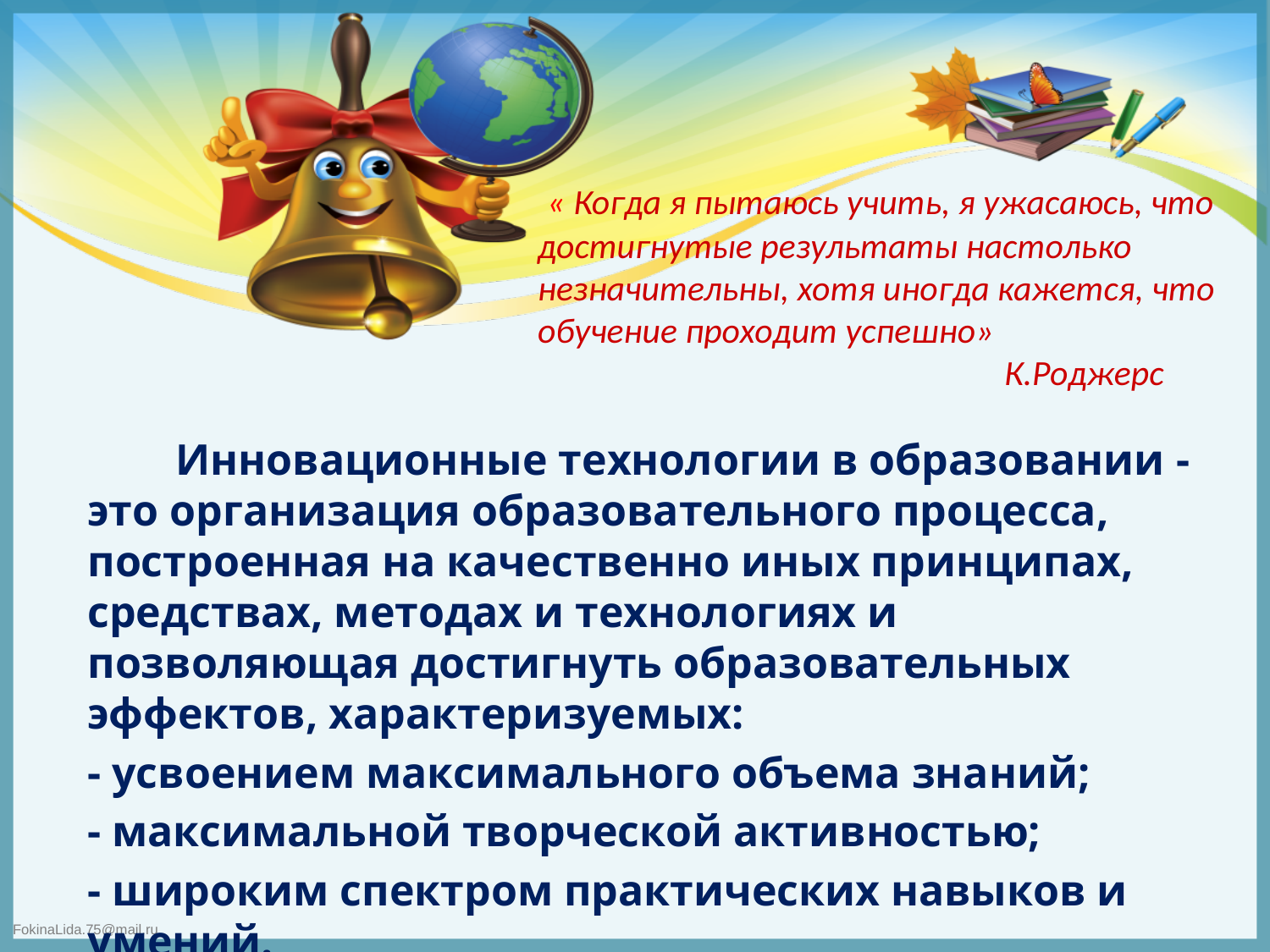

« Когда я пытаюсь учить, я ужасаюсь, что достигнутые результаты настолько незначительны, хотя иногда кажется, что обучение проходит успешно»
                                                          К.Роджерс
        Инновационные технологии в образовании - это организация образовательного процесса, построенная на качественно иных принципах, средствах, методах и технологиях и позволяющая достигнуть образовательных эффектов, характеризуемых:
- усвоением максимального объема знаний;
- максимальной творческой активностью;
- широким спектром практических навыков и умений.